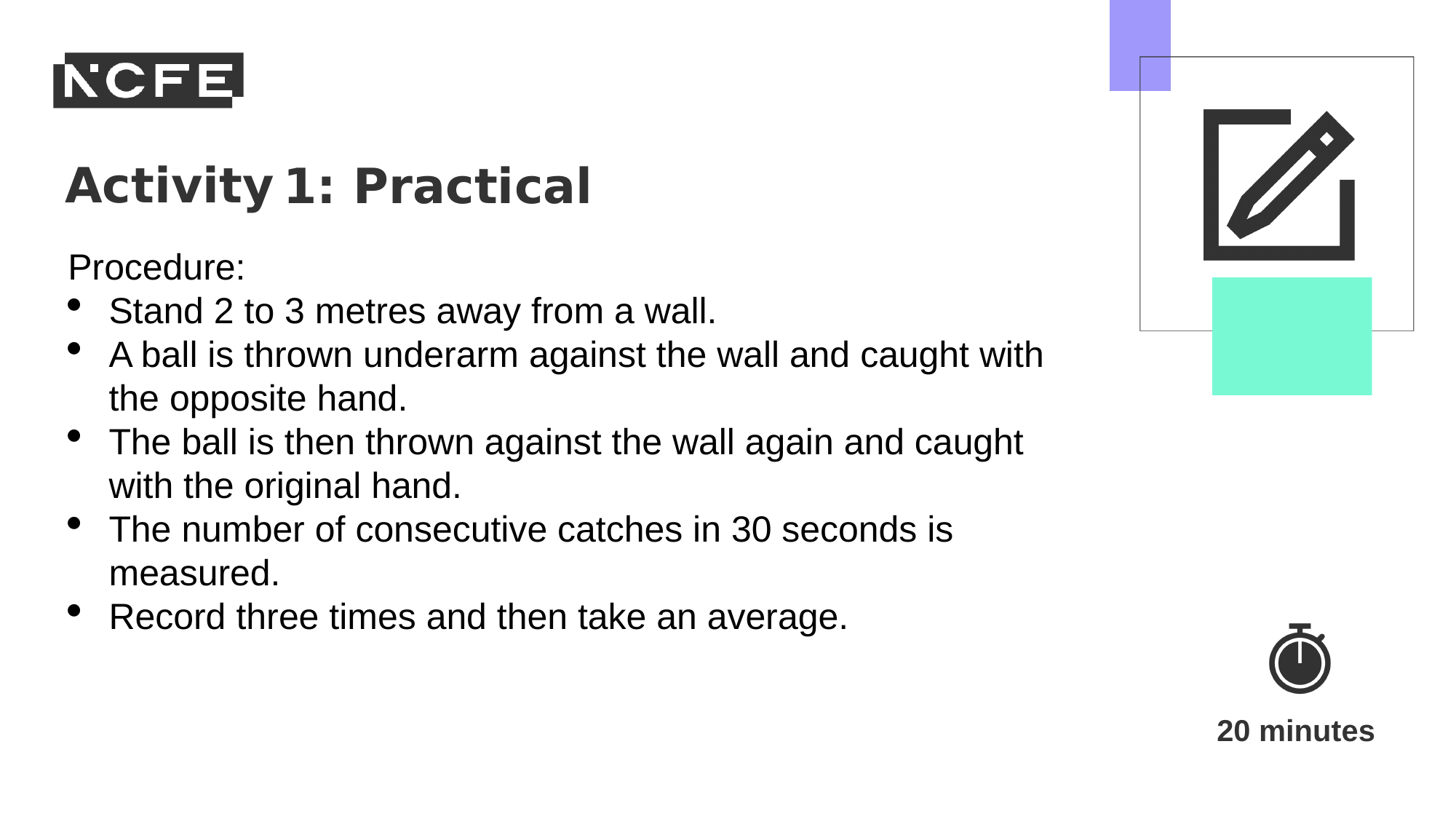

1: Practical
Procedure:
Stand 2 to 3 metres away from a wall.
A ball is thrown underarm against the wall and caught with the opposite hand.
The ball is then thrown against the wall again and caught with the original hand.
The number of consecutive catches in 30 seconds is measured.
Record three times and then take an average.
20 minutes